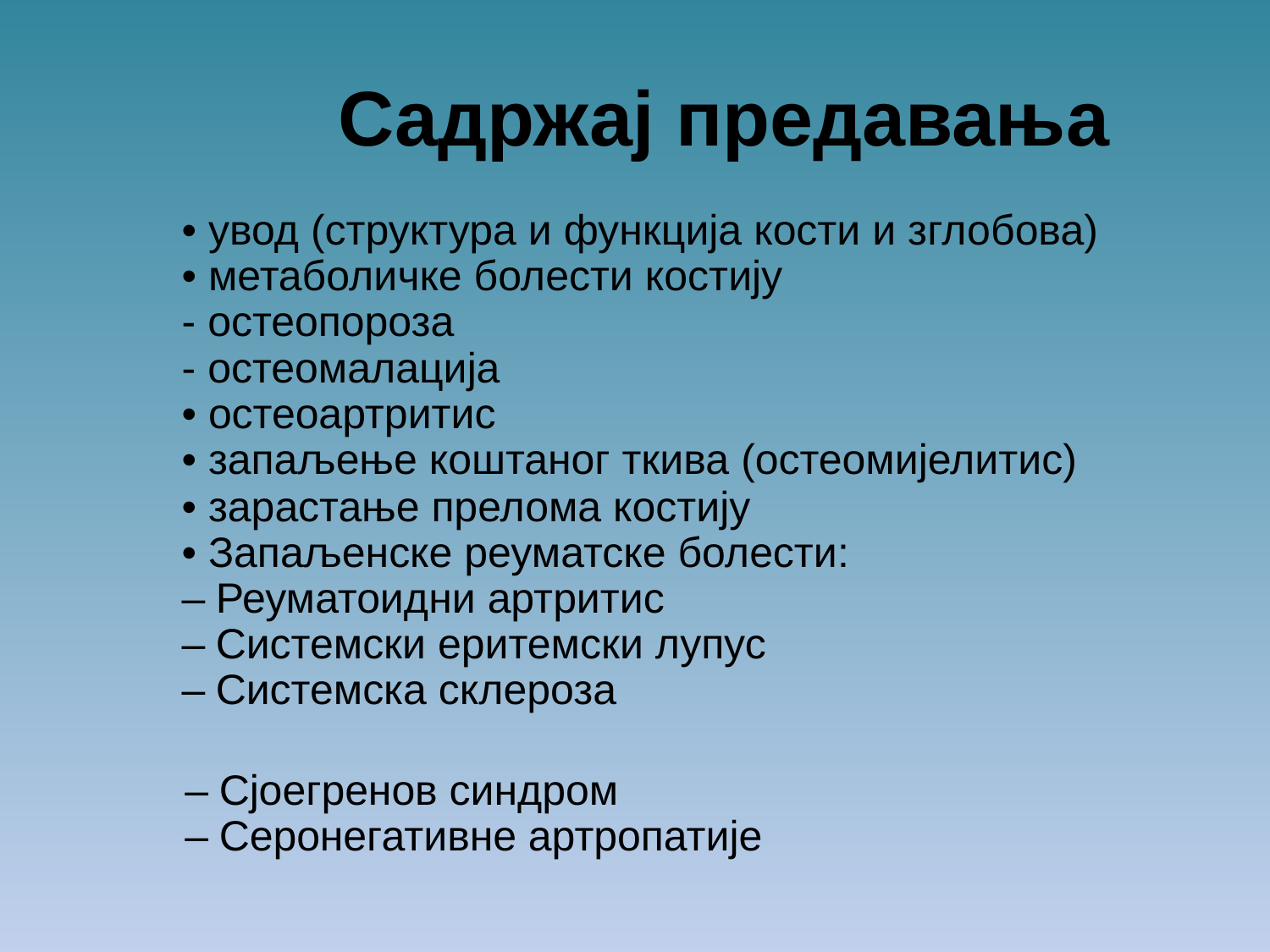

Садржај предавања
• увод (структура и функција кости и зглобова)
• метаболичке болести костију
- остеопороза
- остеомалација
• остеоартритис
• запаљење коштаног ткива (остеомијелитис)
• зарастање прелома костију
• Запаљенске реуматске болести:
– Реуматоидни артритис
– Системски еритемски лупус
– Системска склероза
– Сјоегренов синдром
– Серонегативне артропатије